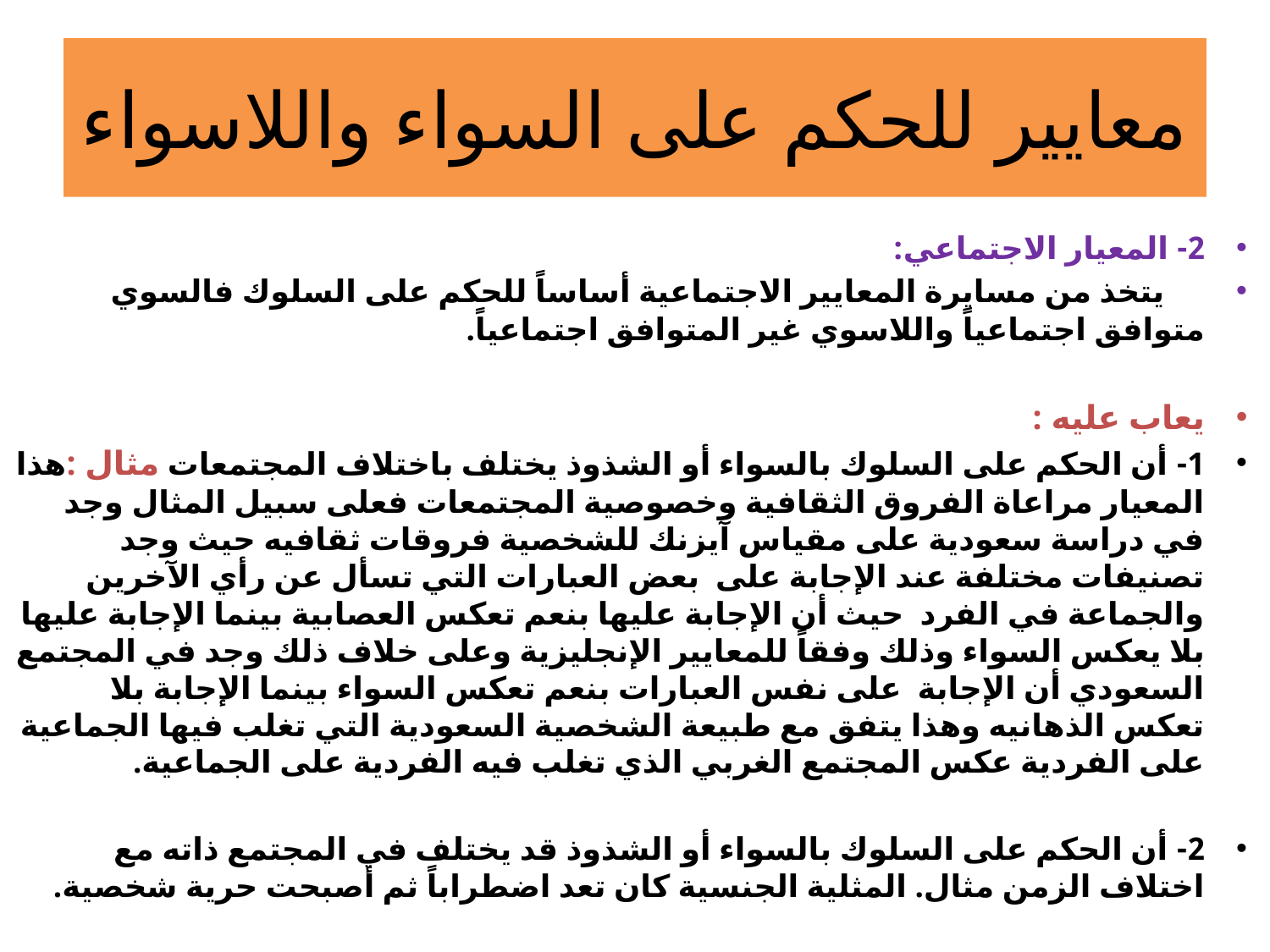

# معايير للحكم على السواء واللاسواء
2- المعيار الاجتماعي:
     يتخذ من مسايرة المعايير الاجتماعية أساساً للحكم على السلوك فالسوي متوافق اجتماعياً واللاسوي غير المتوافق اجتماعياً.

يعاب عليه :
1- أن الحكم على السلوك بالسواء أو الشذوذ يختلف باختلاف المجتمعات مثال :هذا المعيار مراعاة الفروق الثقافية وخصوصية المجتمعات فعلى سبيل المثال وجد في دراسة سعودية على مقياس آيزنك للشخصية فروقات ثقافيه حيث وجد تصنيفات مختلفة عند الإجابة على  بعض العبارات التي تسأل عن رأي الآخرين والجماعة في الفرد  حيث أن الإجابة عليها بنعم تعكس العصابية بينما الإجابة عليها بلا يعكس السواء وذلك وفقاً للمعايير الإنجليزية وعلى خلاف ذلك وجد في المجتمع السعودي أن الإجابة  على نفس العبارات بنعم تعكس السواء بينما الإجابة بلا تعكس الذهانيه وهذا يتفق مع طبيعة الشخصية السعودية التي تغلب فيها الجماعية على الفردية عكس المجتمع الغربي الذي تغلب فيه الفردية على الجماعية.

2- أن الحكم على السلوك بالسواء أو الشذوذ قد يختلف في المجتمع ذاته مع اختلاف الزمن مثال. المثلية الجنسية كان تعد اضطراباً ثم أصبحت حرية شخصية.